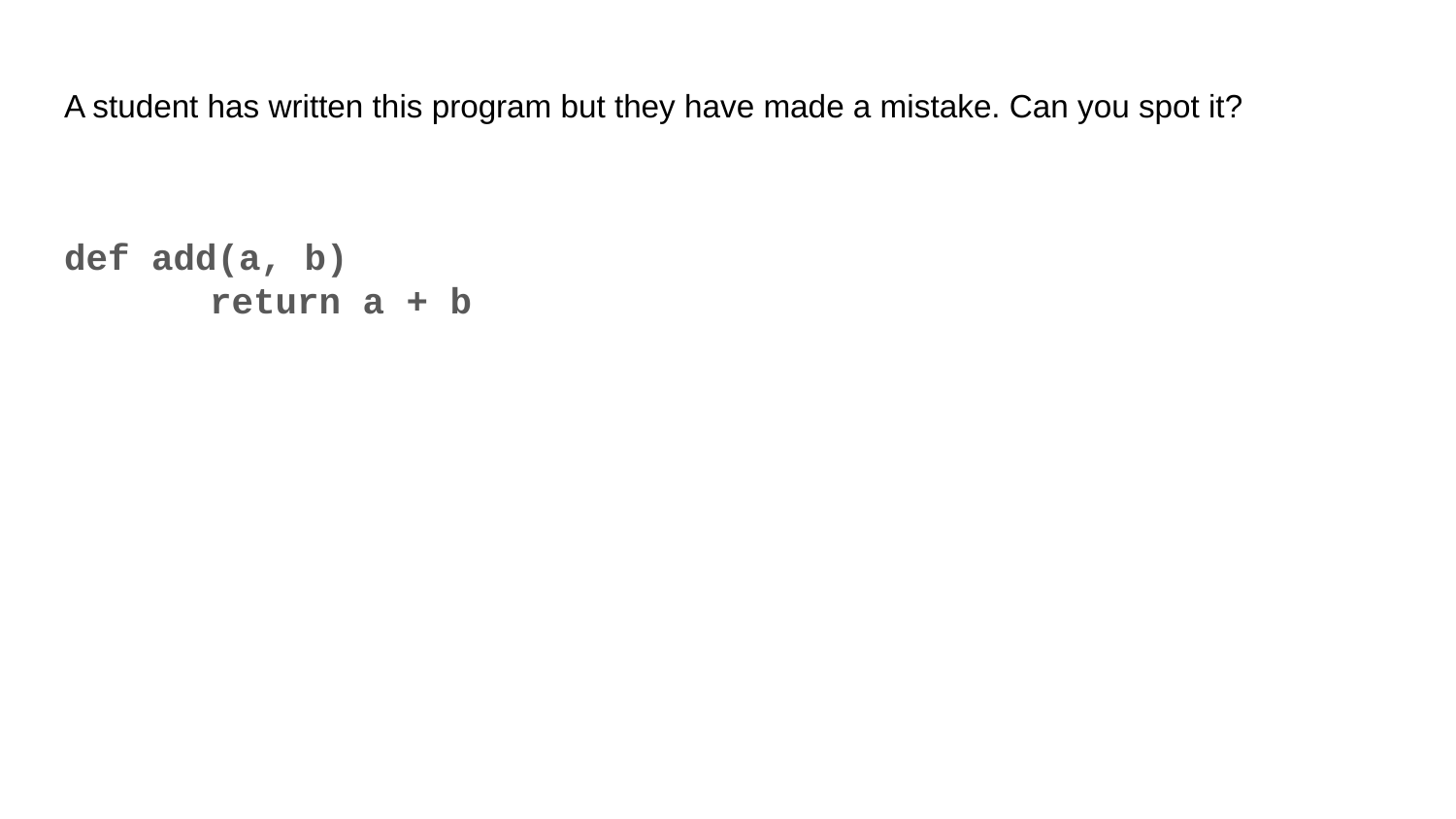

# A student has written this program but they have made a mistake. Can you spot it?
def add(a, b)
	return a + b